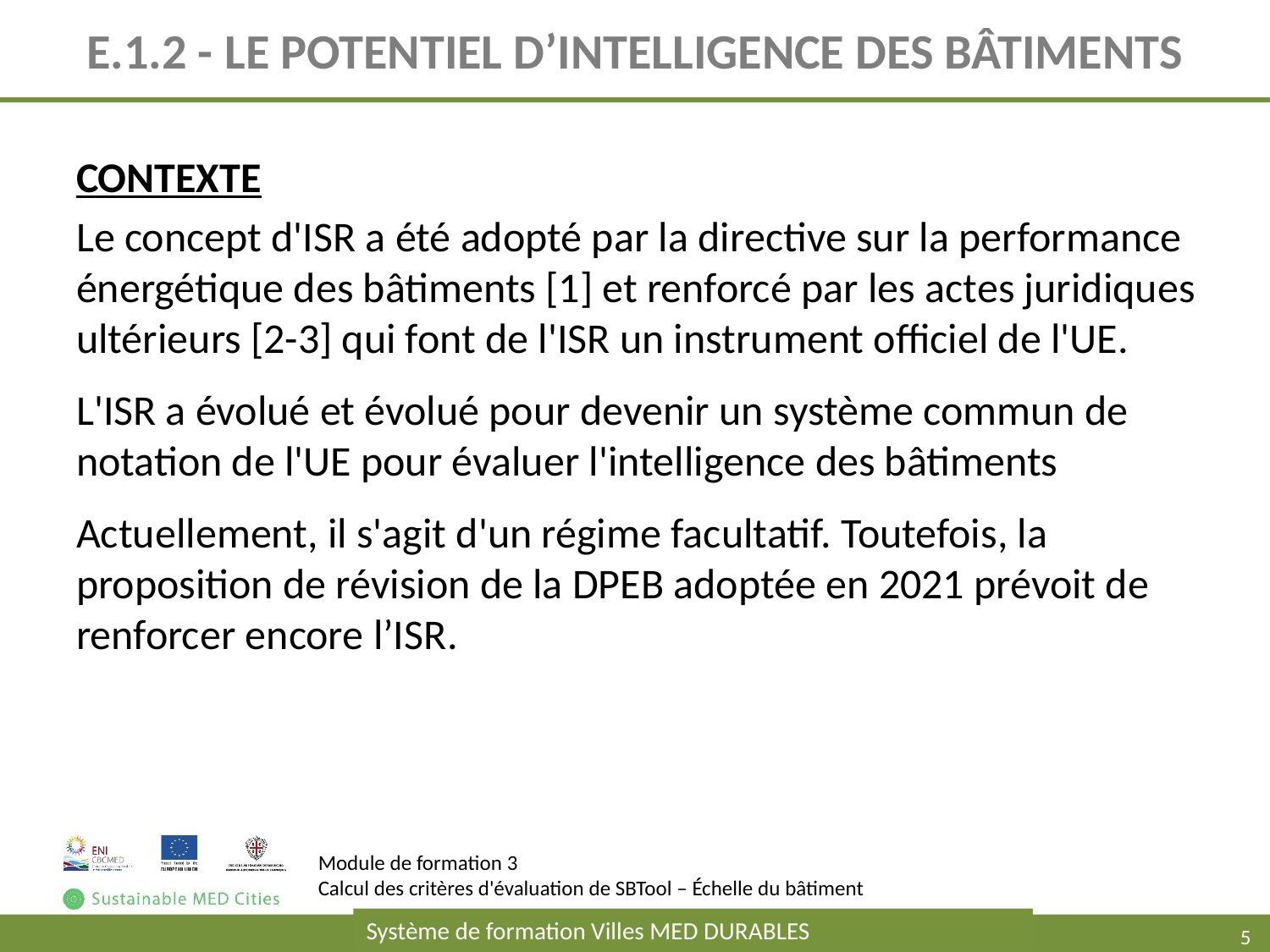

# E.1.2 - LE POTENTIEL D’INTELLIGENCE DES BÂTIMENTS
CONTEXTE

Le concept d'ISR a été adopté par la directive sur la performance énergétique des bâtiments [1] et renforcé par les actes juridiques ultérieurs [2-3] qui font de l'ISR un instrument officiel de l'UE.
L'ISR a évolué et évolué pour devenir un système commun de notation de l'UE pour évaluer l'intelligence des bâtiments
Actuellement, il s'agit d'un régime facultatif. Toutefois, la proposition de révision de la DPEB adoptée en 2021 prévoit de renforcer encore l’ISR.
Module de formation 3
Calcul des critères d'évaluation de SBTool – Échelle du bâtiment
Système de formation Villes MED DURABLES
5